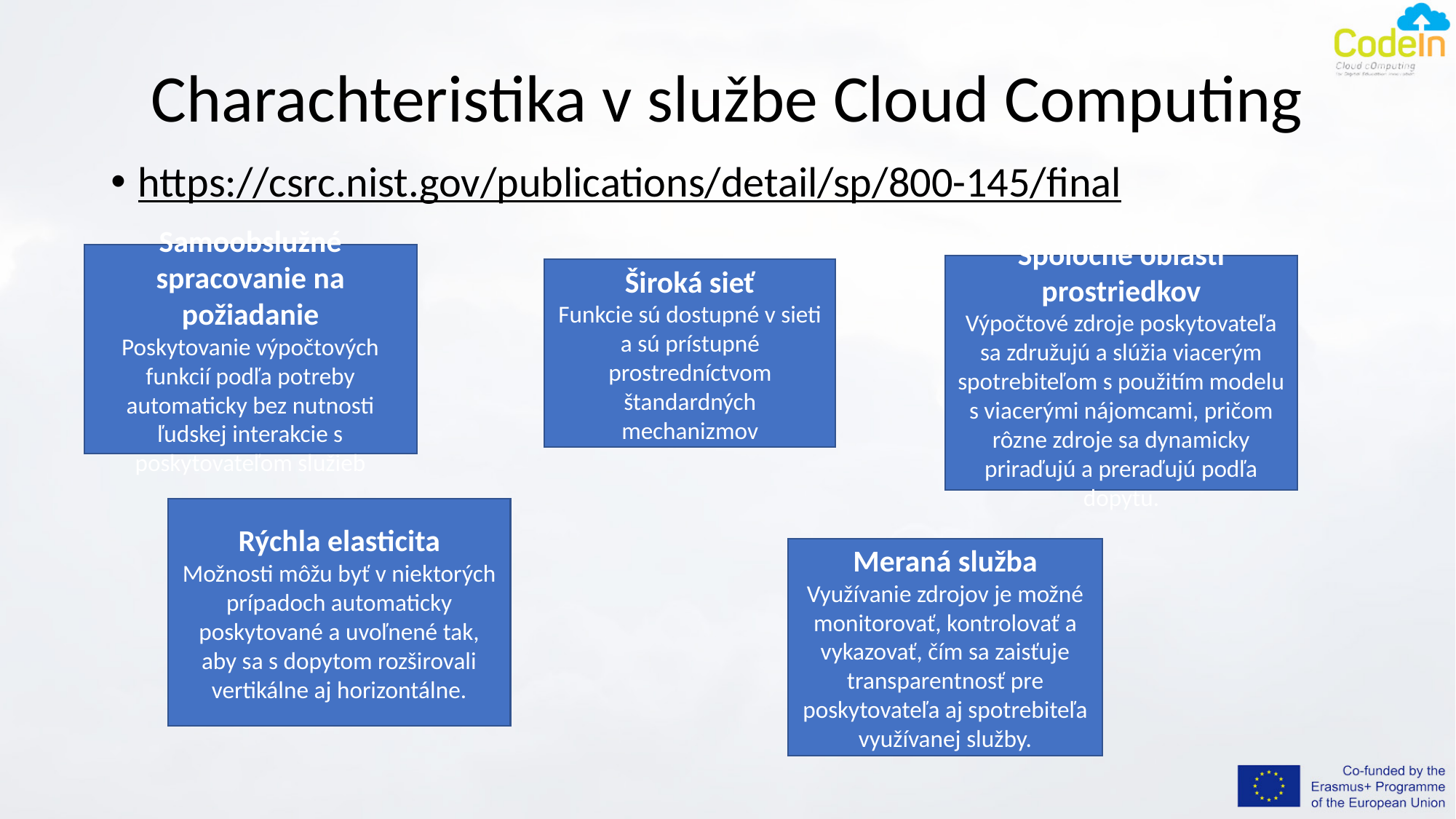

# Charachteristika v službe Cloud Computing
https://csrc.nist.gov/publications/detail/sp/800-145/final

Samoobslužné spracovanie na požiadanie
Poskytovanie výpočtových funkcií podľa potreby automaticky bez nutnosti ľudskej interakcie s poskytovateľom služieb
Spoločné oblasti prostriedkov
Výpočtové zdroje poskytovateľa sa združujú a slúžia viacerým spotrebiteľom s použitím modelu s viacerými nájomcami, pričom rôzne zdroje sa dynamicky priraďujú a preraďujú podľa dopytu.
Široká sieť
Funkcie sú dostupné v sieti a sú prístupné prostredníctvom štandardných mechanizmov
Rýchla elasticita
Možnosti môžu byť v niektorých prípadoch automaticky poskytované a uvoľnené tak, aby sa s dopytom rozširovali vertikálne aj horizontálne.
Meraná služba
Využívanie zdrojov je možné monitorovať, kontrolovať a vykazovať, čím sa zaisťuje transparentnosť pre poskytovateľa aj spotrebiteľa využívanej služby.